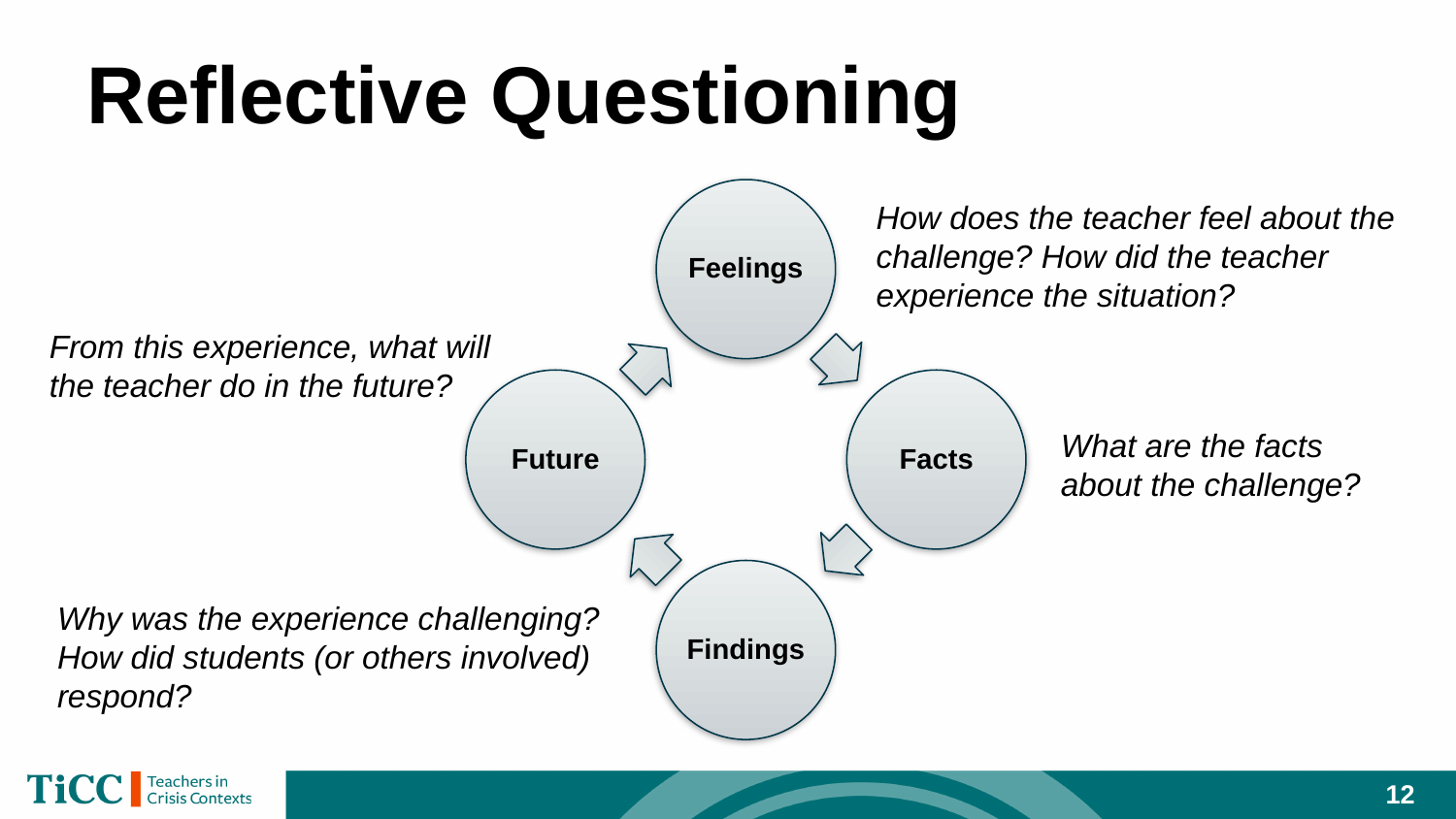

# Reflective Questioning

Feelings

Future
Facts

Findings
How does the teacher feel about the challenge? How did the teacher experience the situation?
From this experience, what will the teacher do in the future?
What are the facts about the challenge?
Why was the experience challenging? How did students (or others involved) respond?
12